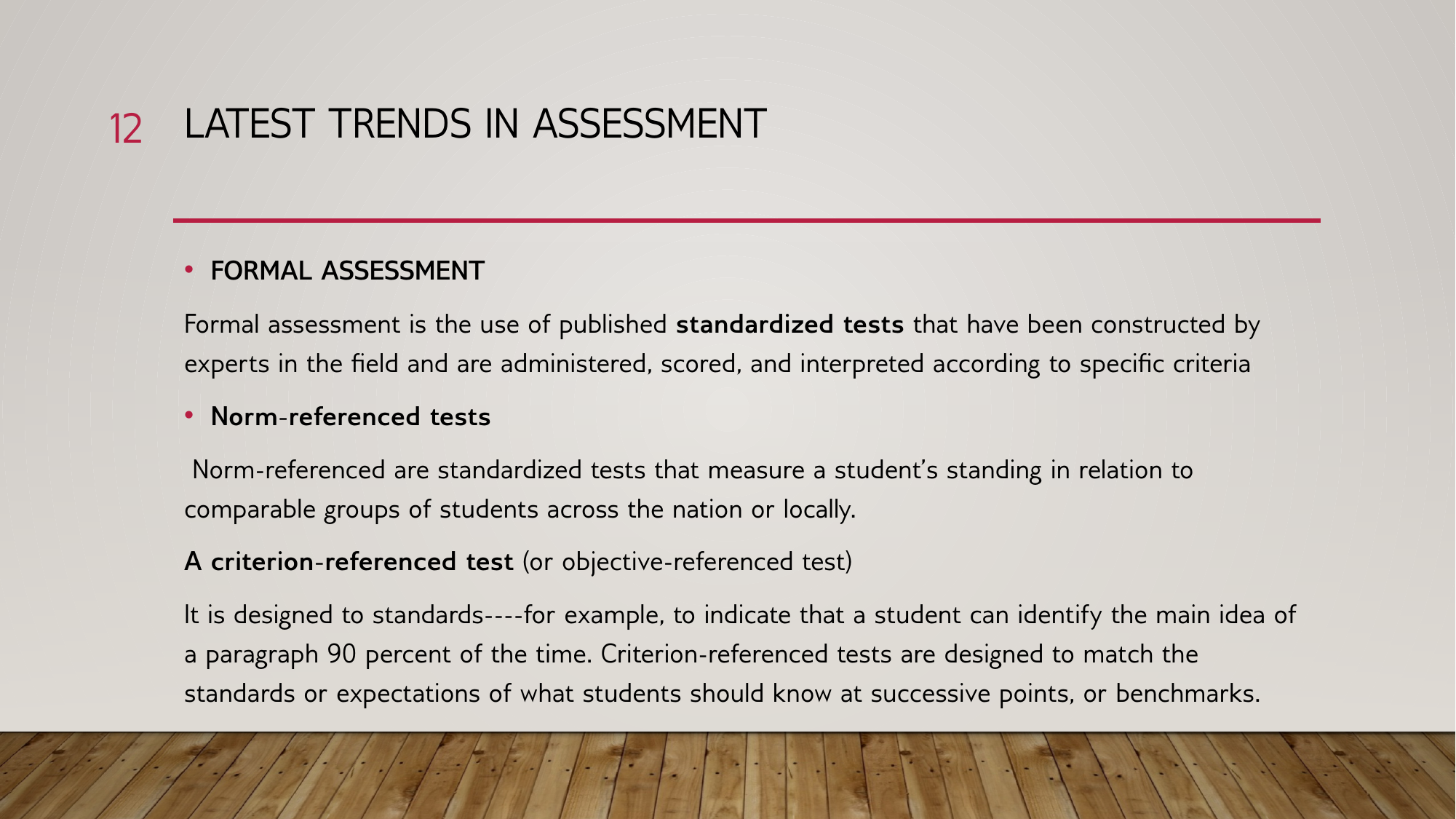

12
# Latest Trends in Assessment
FORMAL ASSESSMENT
Formal assessment is the use of published standardized tests that have been constructed by experts in the field and are administered, scored, and interpreted according to specific criteria
Norm-referenced tests
 Norm-referenced are standardized tests that measure a student’s standing in relation to comparable groups of students across the nation or locally.
A criterion-referenced test (or objective-referenced test)
It is designed to standards----for example, to indicate that a student can identify the main idea of a paragraph 90 percent of the time. Criterion-referenced tests are designed to match the standards or expectations of what students should know at successive points, or benchmarks.